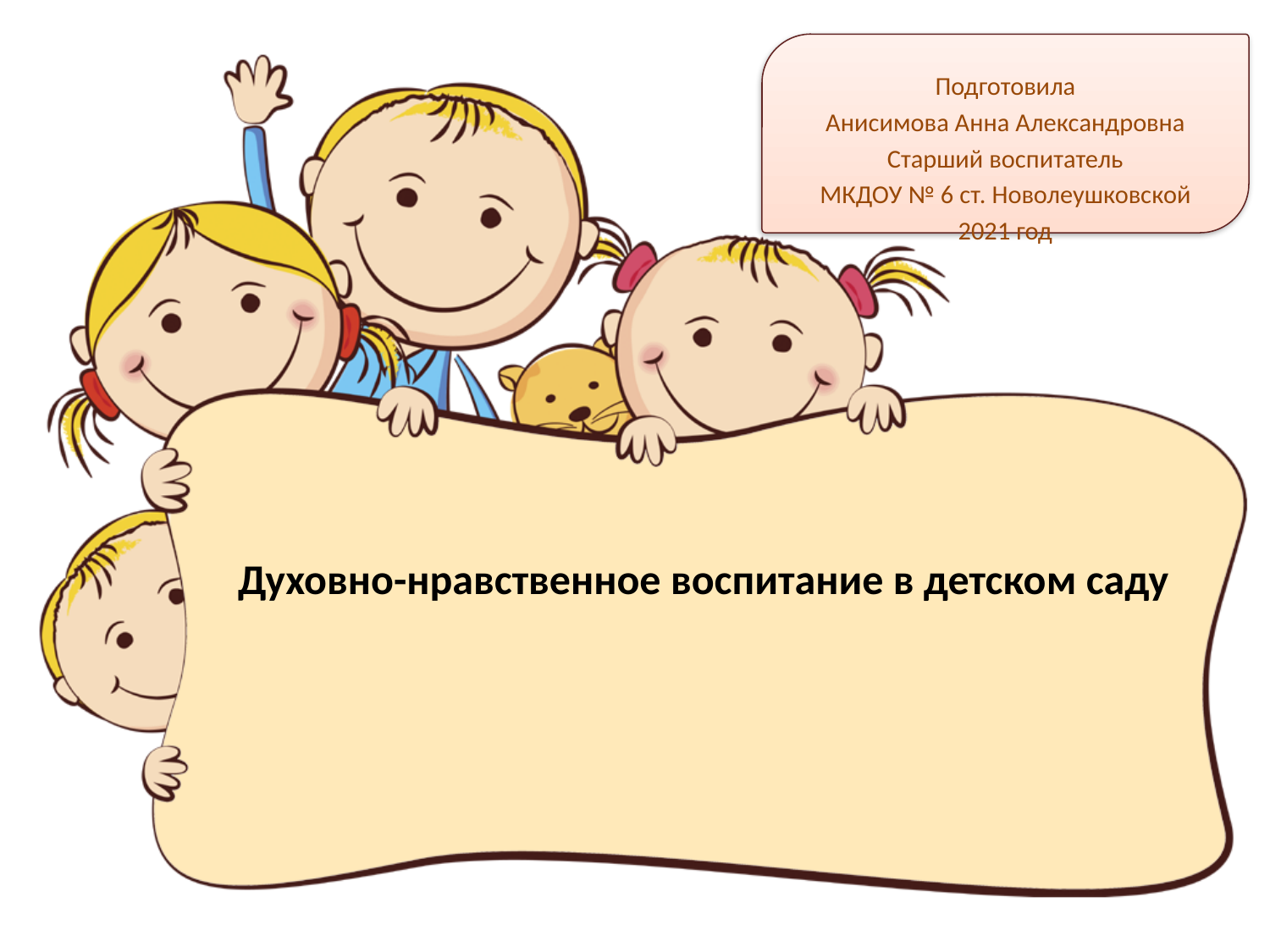

Подготовила
Анисимова Анна Александровна
Старший воспитатель
МКДОУ № 6 ст. Новолеушковской
2021 год

# Духовно-нравственное воспитание в детском саду